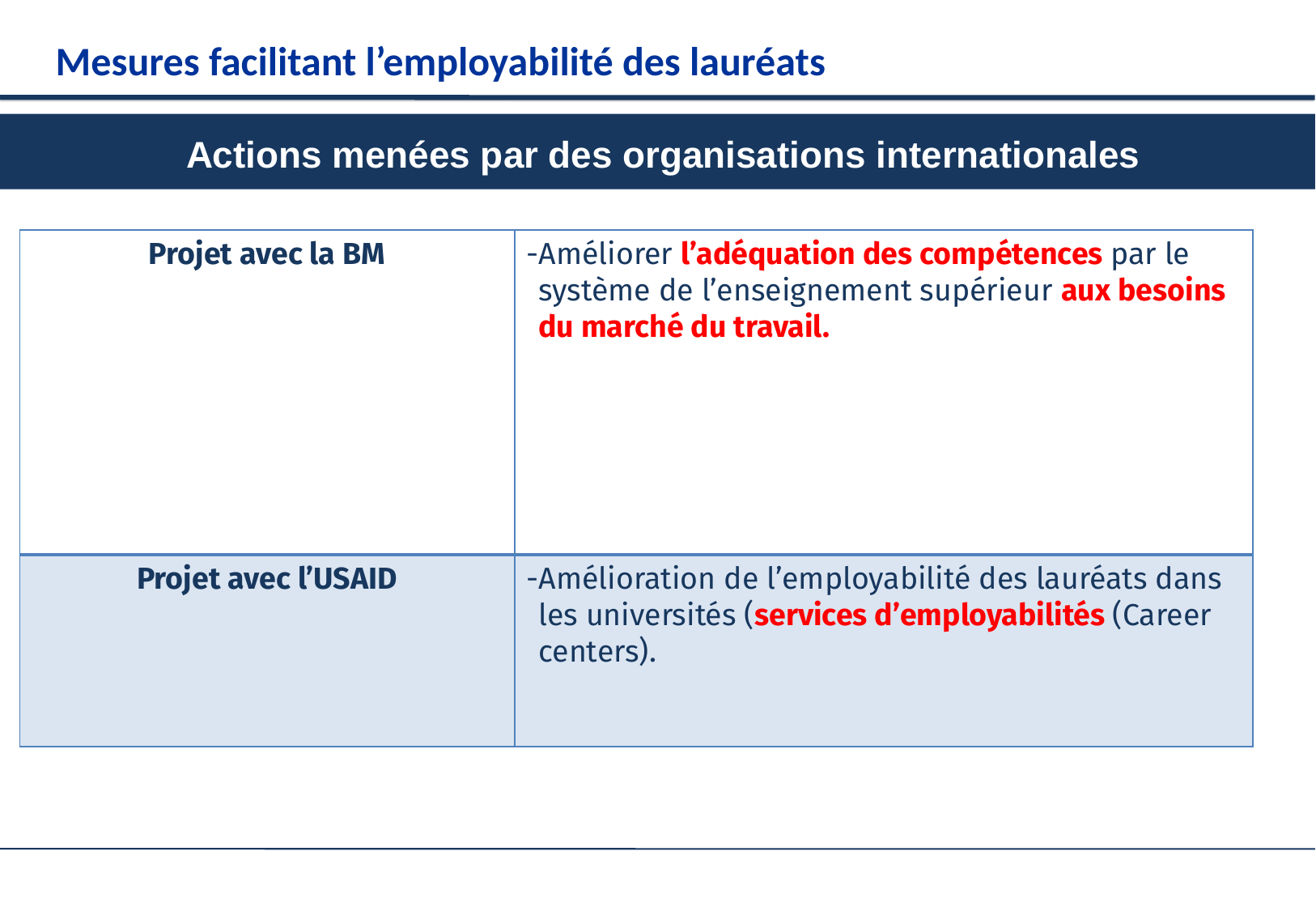

Mesures facilitant l’employabilité des lauréats
 Actions menées par des organisations internationales

| Projet avec la BM | -Améliorer l’adéquation des compétences par le système de l’enseignement supérieur aux besoins du marché du travail. |
| --- | --- |
| Projet avec l’USAID | -Amélioration de l’employabilité des lauréats dans les universités (services d’employabilités (Career centers). |